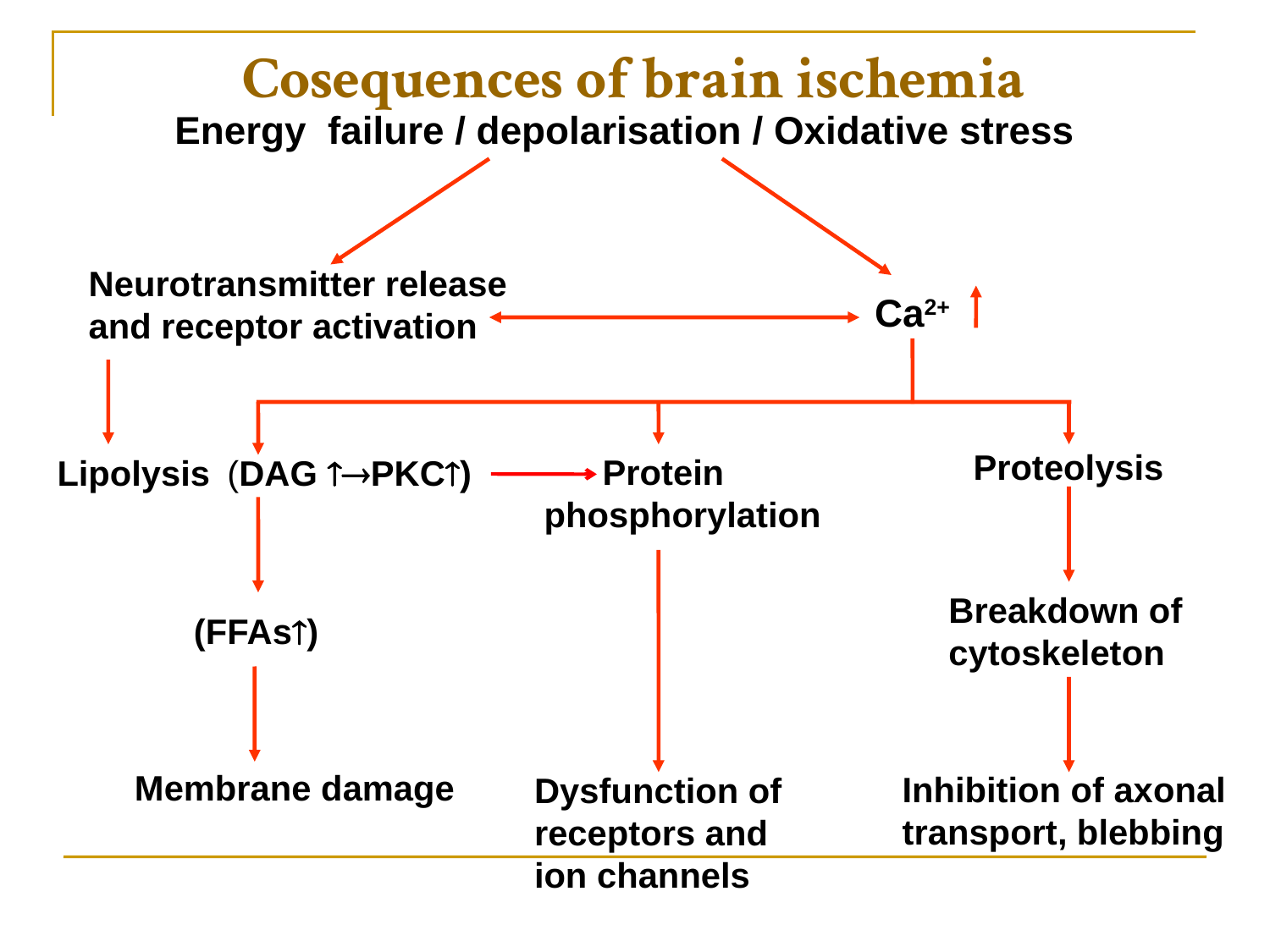

Cosequences of brain ischemia
Energy  failure / depolarisation / Oxidative stress

Neurotransmitter release
and receptor activation
Ca2+

Proteolysis
Lipolysis
(DAG ↑→PKC↑)
      Protein
phosphorylation

Breakdown of
cytoskeleton
(FFAs↑)

Membrane damage
Dysfunction of
receptors and
ion channels
Inhibition of axonal
transport, blebbing